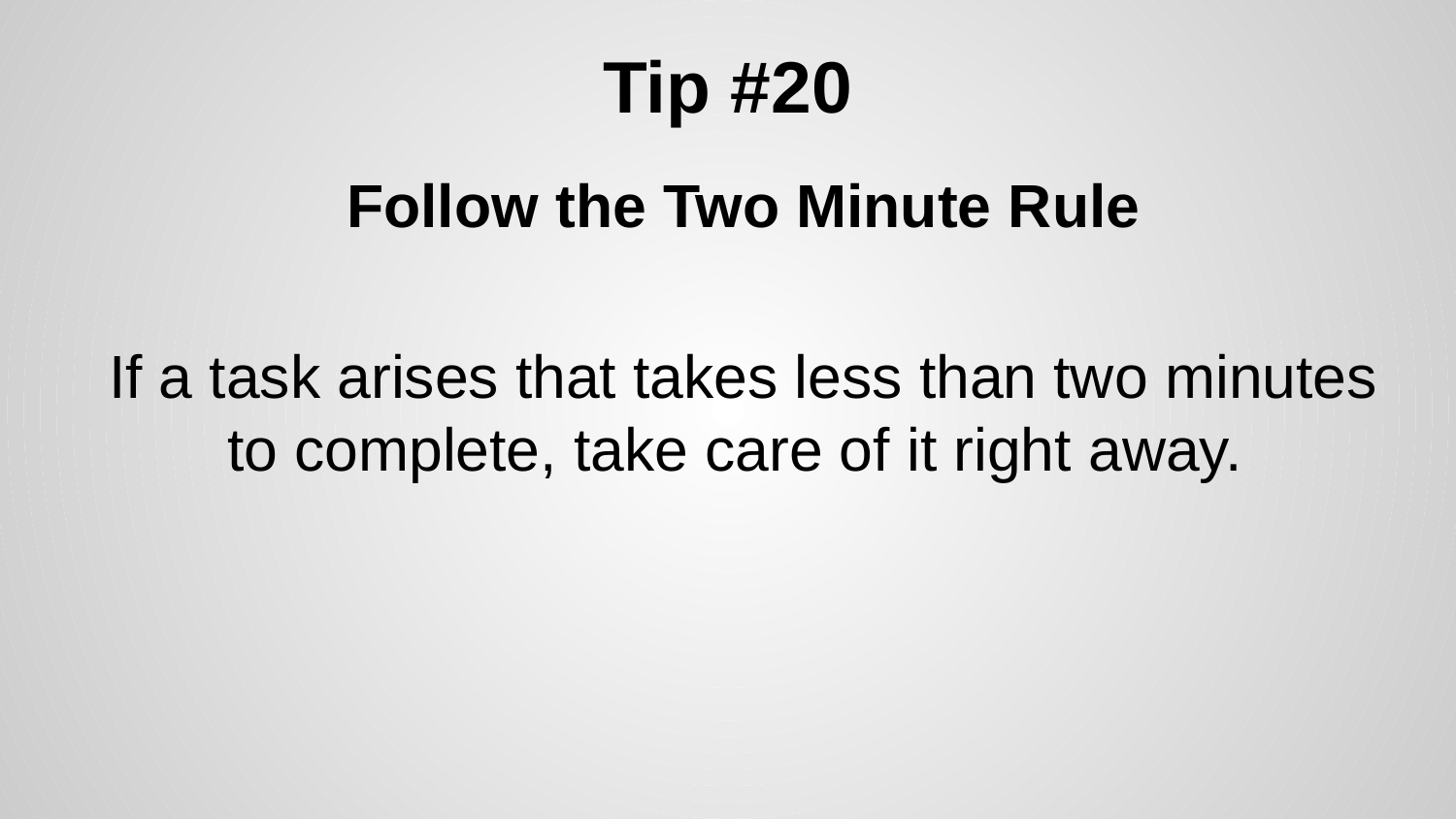

# Tip #20

Follow the Two Minute Rule

If a task arises that takes less than two minutes to complete, take care of it right away.